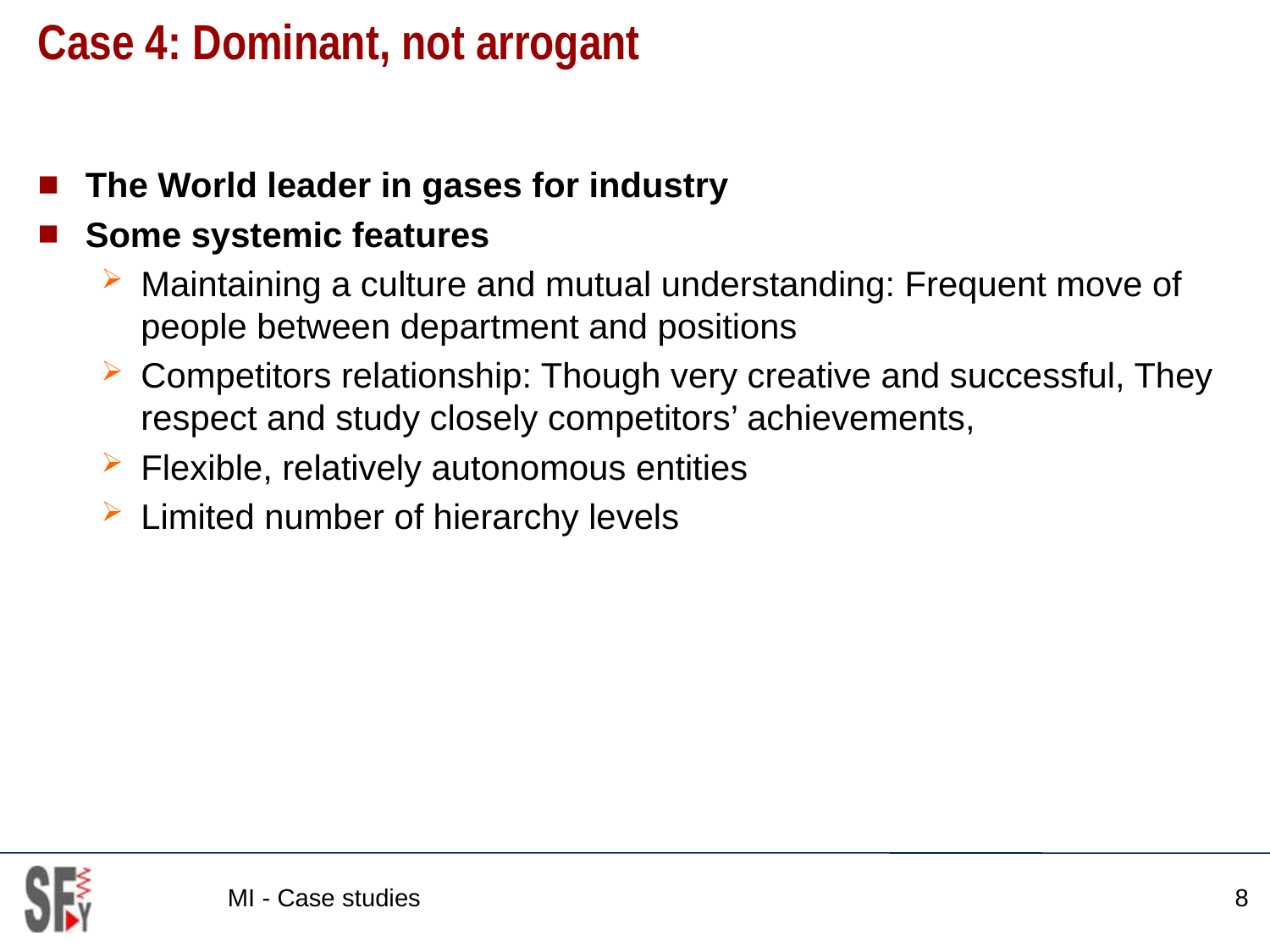

# Case 4: Dominant, not arrogant
The World leader in gases for industry
Some systemic features
Maintaining a culture and mutual understanding: Frequent move of people between department and positions
Competitors relationship: Though very creative and successful, They respect and study closely competitors’ achievements,
Flexible, relatively autonomous entities
Limited number of hierarchy levels

MI - Case studies
8